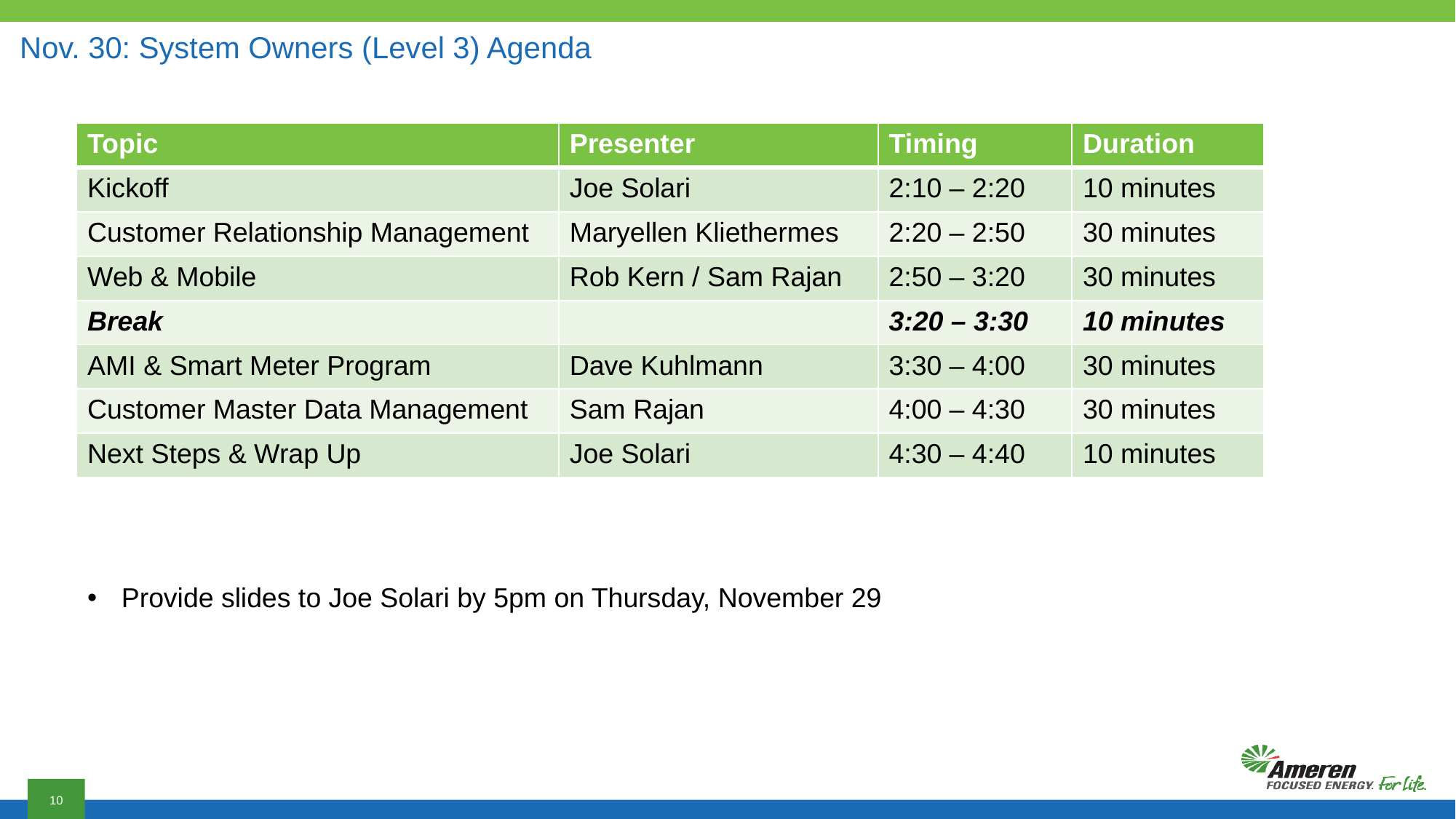

# Nov. 30: System Owners (Level 3) Agenda
| Topic | Presenter | Timing | Duration |
| --- | --- | --- | --- |
| Kickoff | Joe Solari | 2:10 – 2:20 | 10 minutes |
| Customer Relationship Management | Maryellen Kliethermes | 2:20 – 2:50 | 30 minutes |
| Web & Mobile | Rob Kern / Sam Rajan | 2:50 – 3:20 | 30 minutes |
| Break |  | 3:20 – 3:30 | 10 minutes |
| AMI & Smart Meter Program | Dave Kuhlmann | 3:30 – 4:00 | 30 minutes |
| Customer Master Data Management | Sam Rajan | 4:00 – 4:30 | 30 minutes |
| Next Steps & Wrap Up | Joe Solari | 4:30 – 4:40 | 10 minutes |
Provide slides to Joe Solari by 5pm on Thursday, November 29